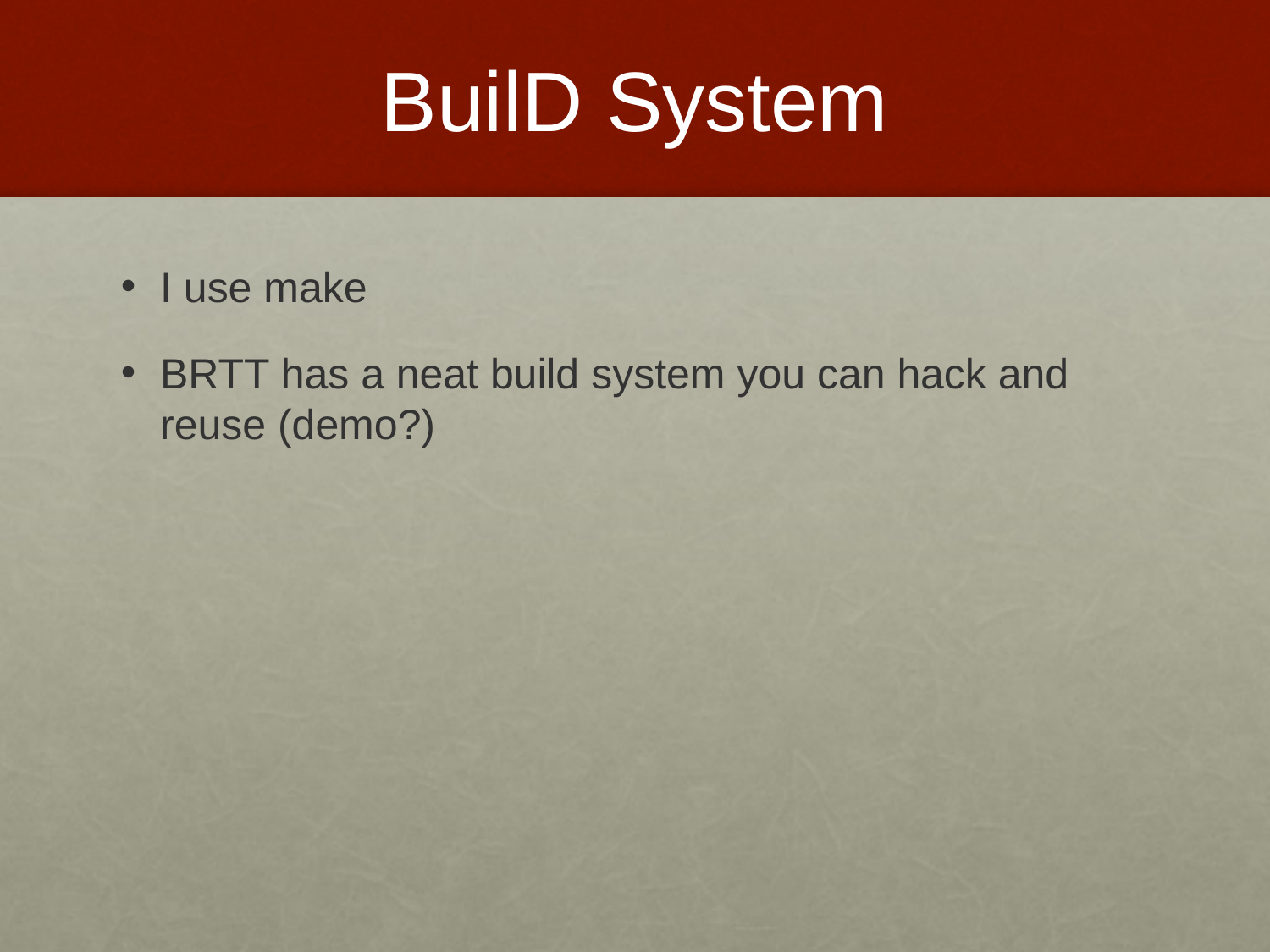

# BuilD System
I use make
BRTT has a neat build system you can hack and reuse (demo?)